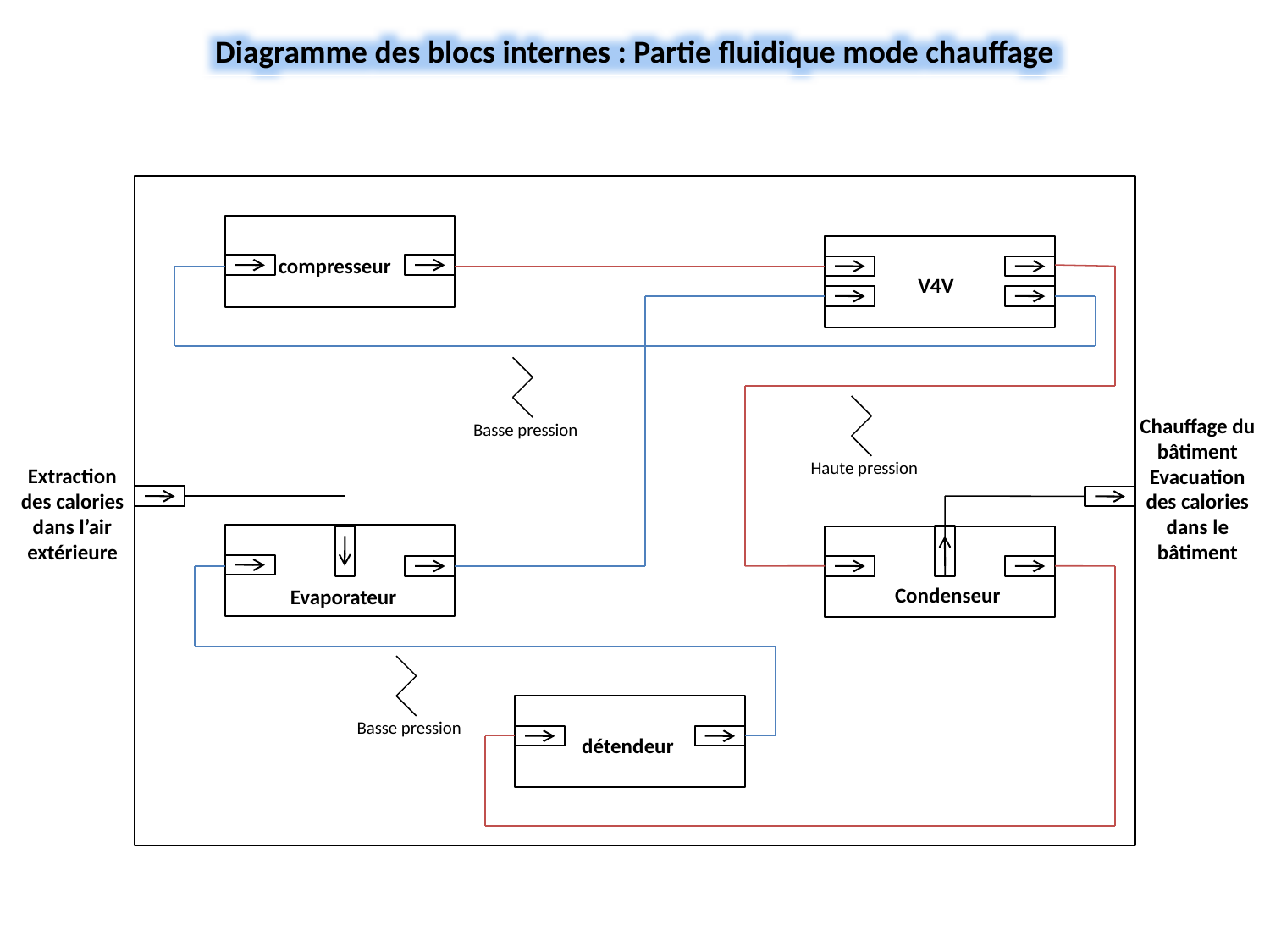

Diagramme des blocs internes : Partie fluidique mode chauffage

compresseur

V4V

Basse pression
Haute pression
Chauffage du bâtiment
Evacuation
des calories dans le bâtiment
Extraction des calories
dans l’air
extérieure

Condenseur
Evaporateur
Basse pression

détendeur